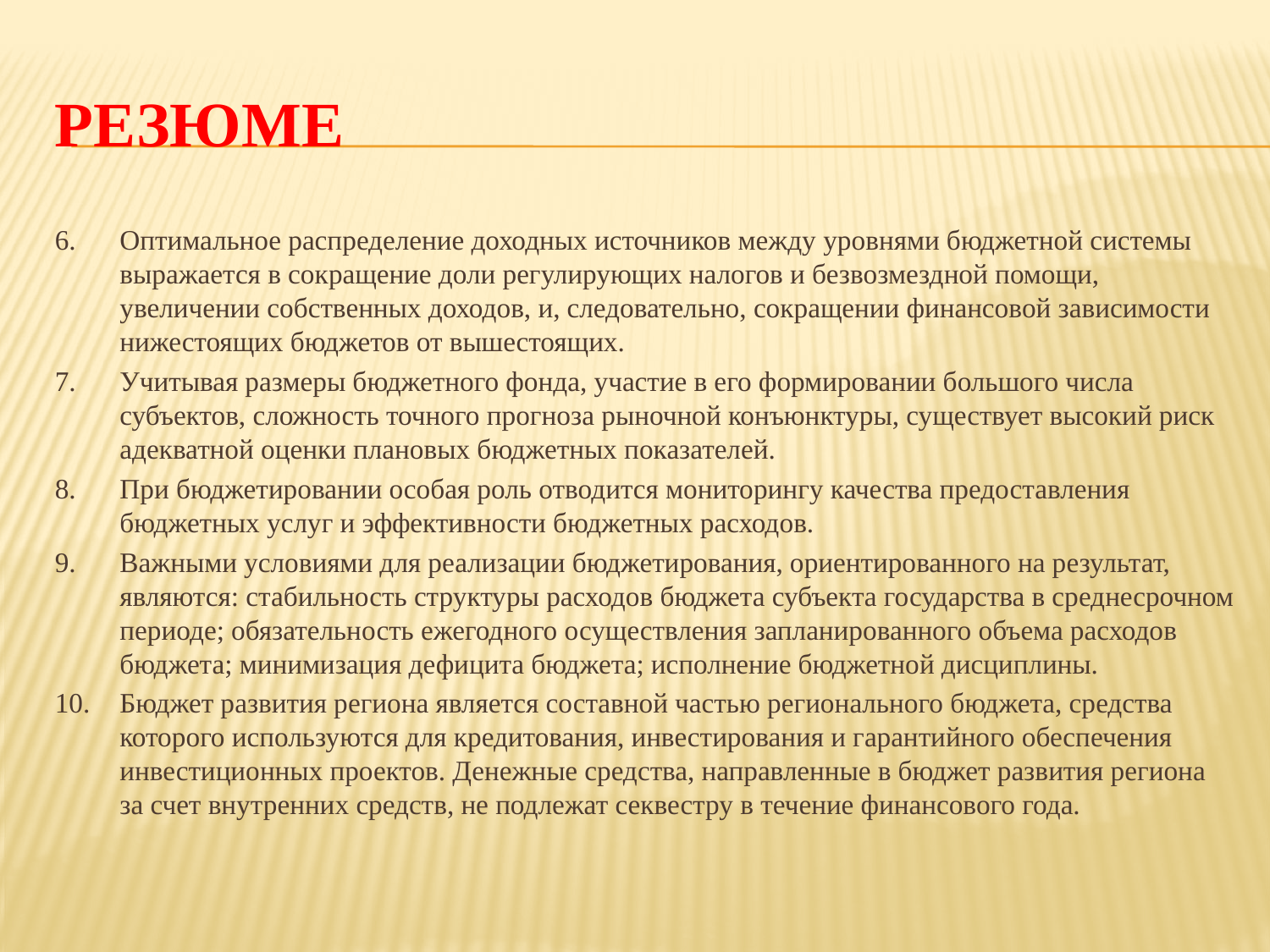

# резюме
Оптимальное распределение доходных источников между уровнями бюджетной системы выражается в сокращение доли регулирующих налогов и безвозмездной помощи, увеличении собственных доходов, и, следовательно, сокращении финансовой зависимости нижестоящих бюджетов от вышестоящих.
Учитывая размеры бюджетного фонда, участие в его формировании большого числа субъектов, сложность точного прогноза рыночной конъюнктуры, существует высокий риск адекватной оценки плановых бюджетных показателей.
При бюджетировании особая роль отводится мониторингу качества предоставления бюджетных услуг и эффективности бюджетных расходов.
Важными условиями для реализации бюджетирования, ориентированного на результат, являются: стабильность структуры расходов бюджета субъекта государства в среднесрочном периоде; обязательность ежегодного осуществления запланированного объема расходов бюджета; минимизация дефицита бюджета; исполнение бюджетной дисциплины.
Бюджет развития региона является составной частью регионального бюджета, средства которого используются для кредитования, инвестирования и гарантийного обеспечения инвестиционных проектов. Денежные средства, направленные в бюджет развития региона за счет внутренних средств, не подлежат секвестру в течение финансового года.